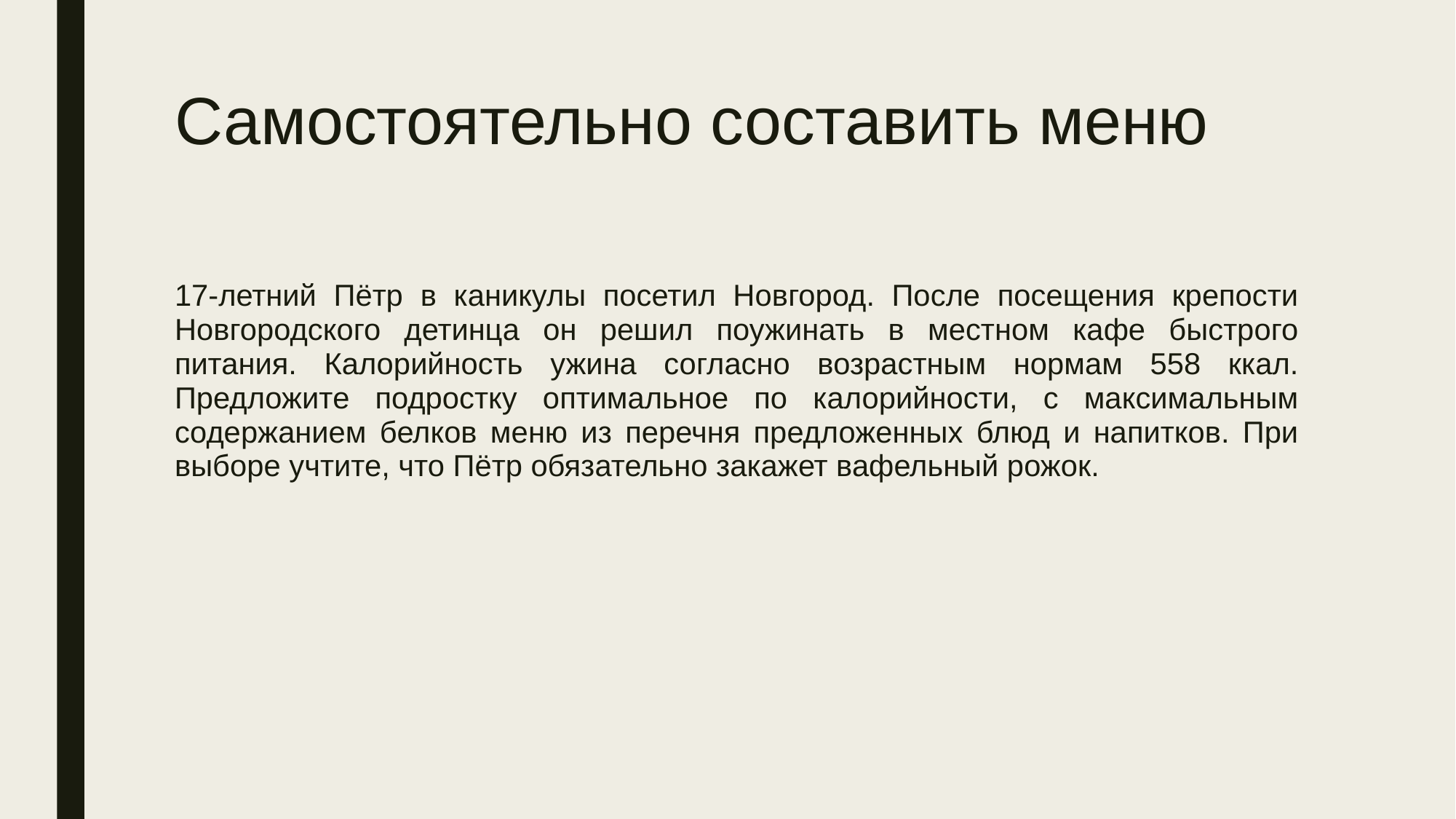

# Самостоятельно составить меню
17-летний Пётр в каникулы посетил Новгород. После посещения крепости Новгородского детинца он решил поужинать в местном кафе быстрого питания. Калорийность ужина согласно возрастным нормам 558 ккал. Предложите подростку оптимальное по калорийности, с максимальным содержанием белков меню из перечня предложенных блюд и напитков. При выборе учтите, что Пётр обязательно закажет вафельный рожок.